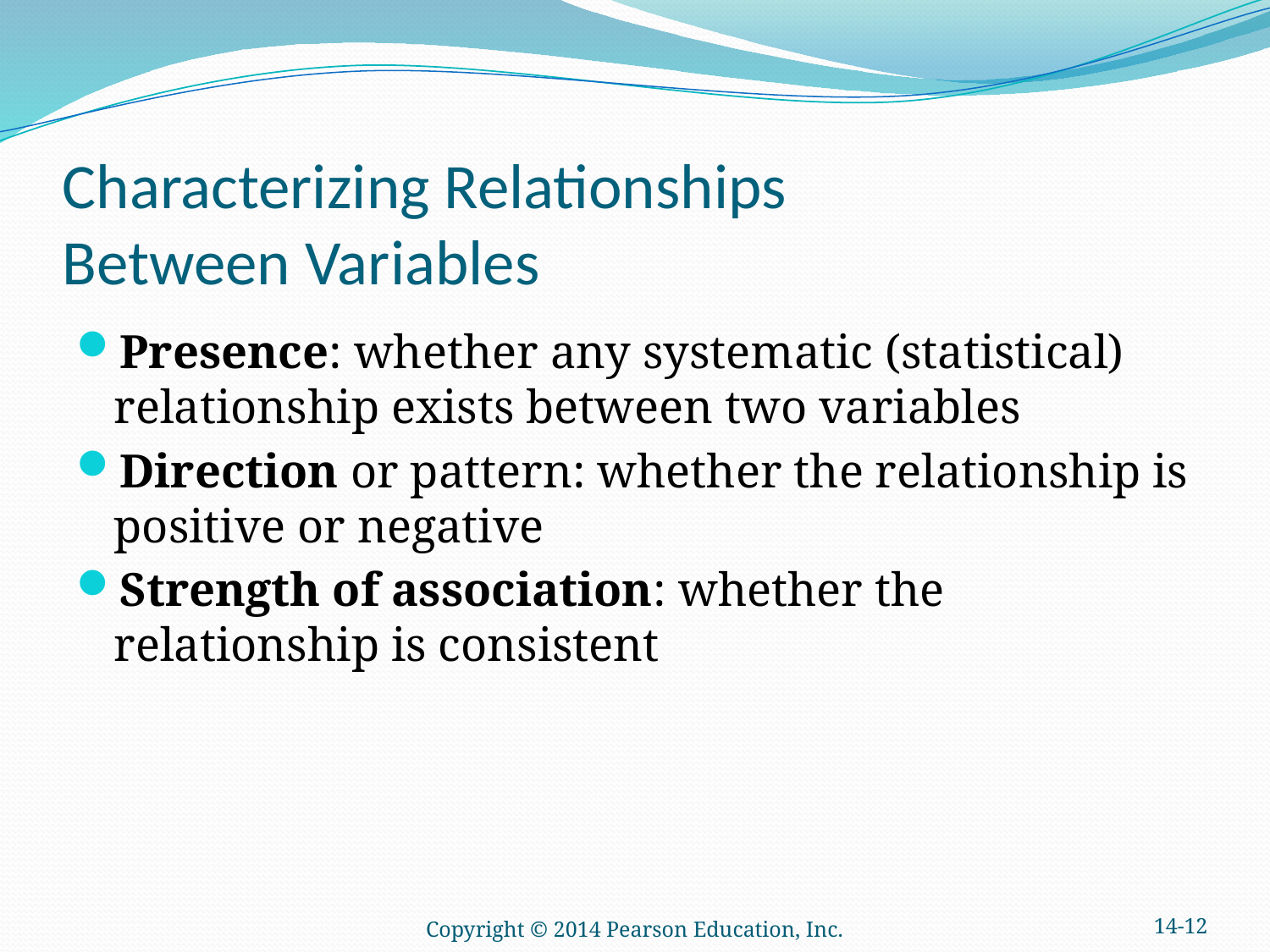

# Characterizing Relationships Between Variables
Presence: whether any systematic (statistical) relationship exists between two variables
Direction or pattern: whether the relationship is positive or negative
Strength of association: whether the relationship is consistent